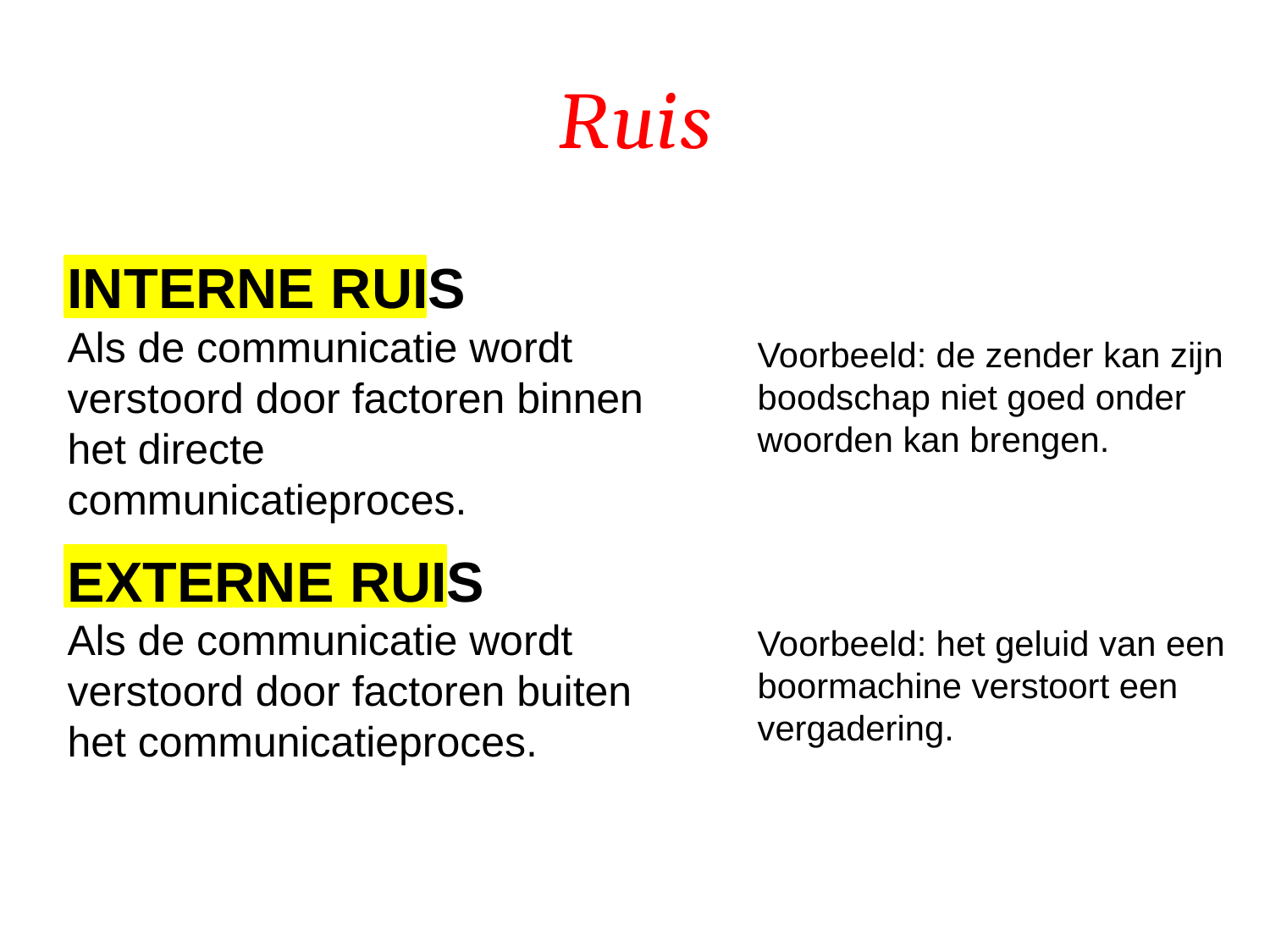

# Ruis
Interne ruis
Als de communicatie wordt verstoord door factoren binnen het directe communicatieproces.

Voorbeeld: de zender kan zijn boodschap niet goed onder woorden kan brengen.
Externe ruis
Als de communicatie wordt verstoord door factoren buiten het communicatieproces.

Voorbeeld: het geluid van een boormachine verstoort een vergadering.